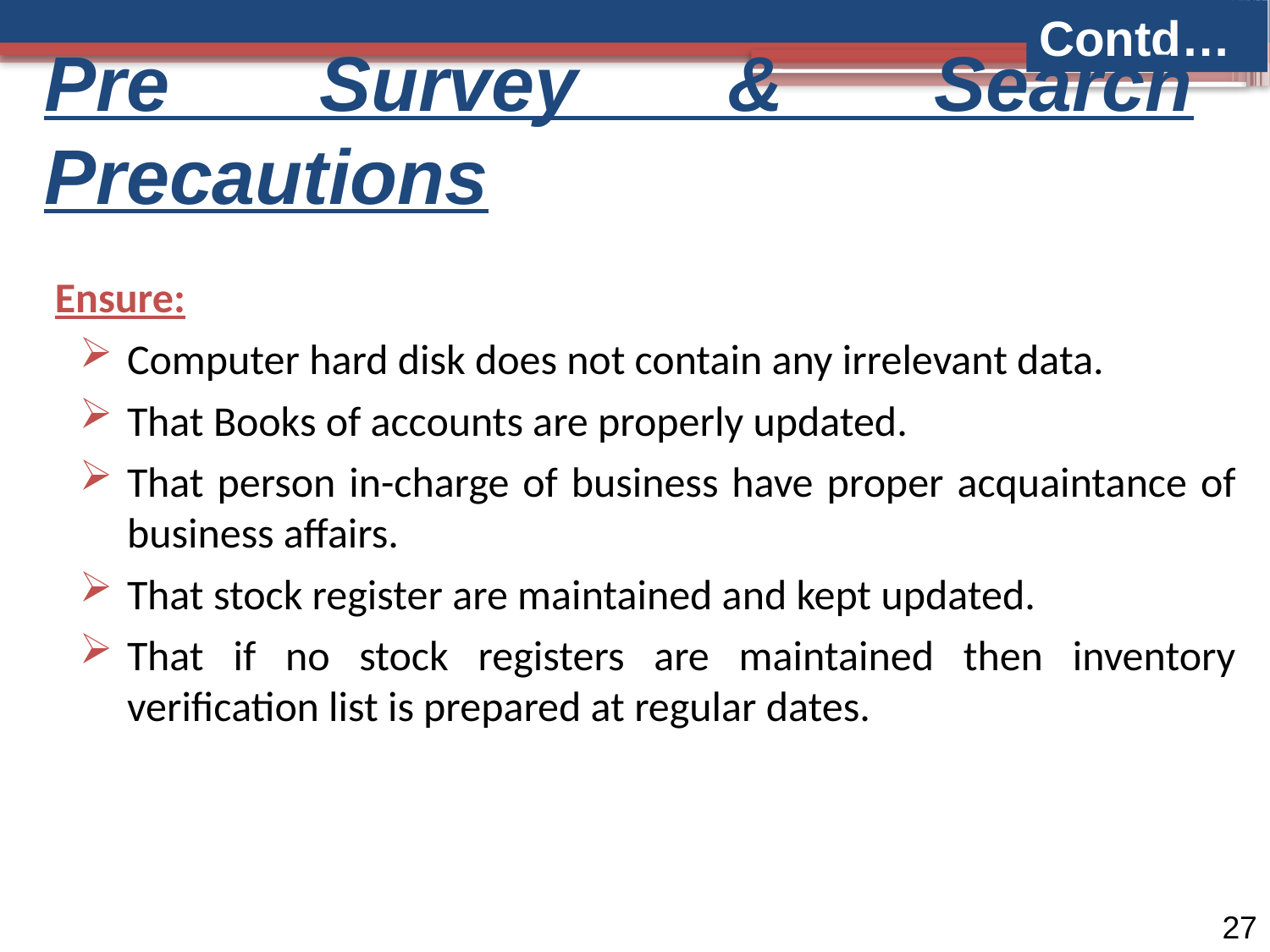

Contd…
Pre Survey & Search Precautions
Ensure:
Computer hard disk does not contain any irrelevant data.
That Books of accounts are properly updated.
That person in-charge of business have proper acquaintance of business affairs.
That stock register are maintained and kept updated.
That if no stock registers are maintained then inventory verification list is prepared at regular dates.
27